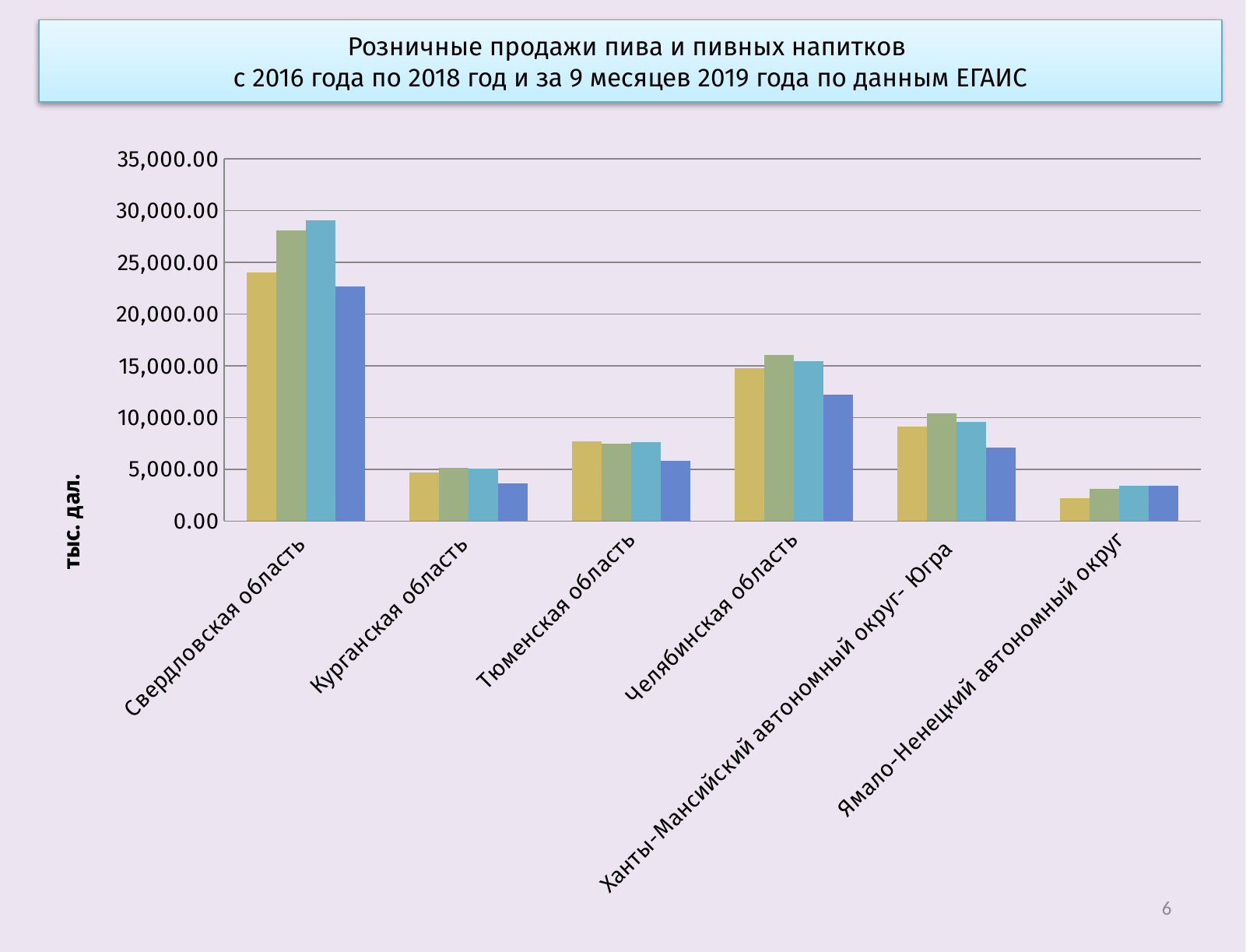

Розничные продажи пива и пивных напитков
с 2016 года по 2018 год и за 9 месяцев 2019 года по данным ЕГАИС

### Chart

| Category | 2016 год | 2017 год | 2018 год | 9 месяцев 2019 года |
|---|---|---|---|---|
| Свердловская область  | 24009.717 | 28072.1 | 29073.86 | 22668.98300000001 |
| Курганская область  | 4710.911 | 5104.156000000004 | 5029.67 | 3668.8360000000002 |
| Тюменская область | 7677.862000000003 | 7446.895 | 7585.53 | 5790.961 |
| Челябинская область | 14783.351 | 16079.349999999995 | 15454.31 | 12233.384 |
| Ханты-Мансийский автономный округ- Югра   | 9159.292999999994 | 10436.740000000005 | 9592.76 | 7075.59 |
| Ямало-Ненецкий автономный округ | 2213.7039999999997 | 3086.681 | 3380.12 | 3381.892000000001 |
6